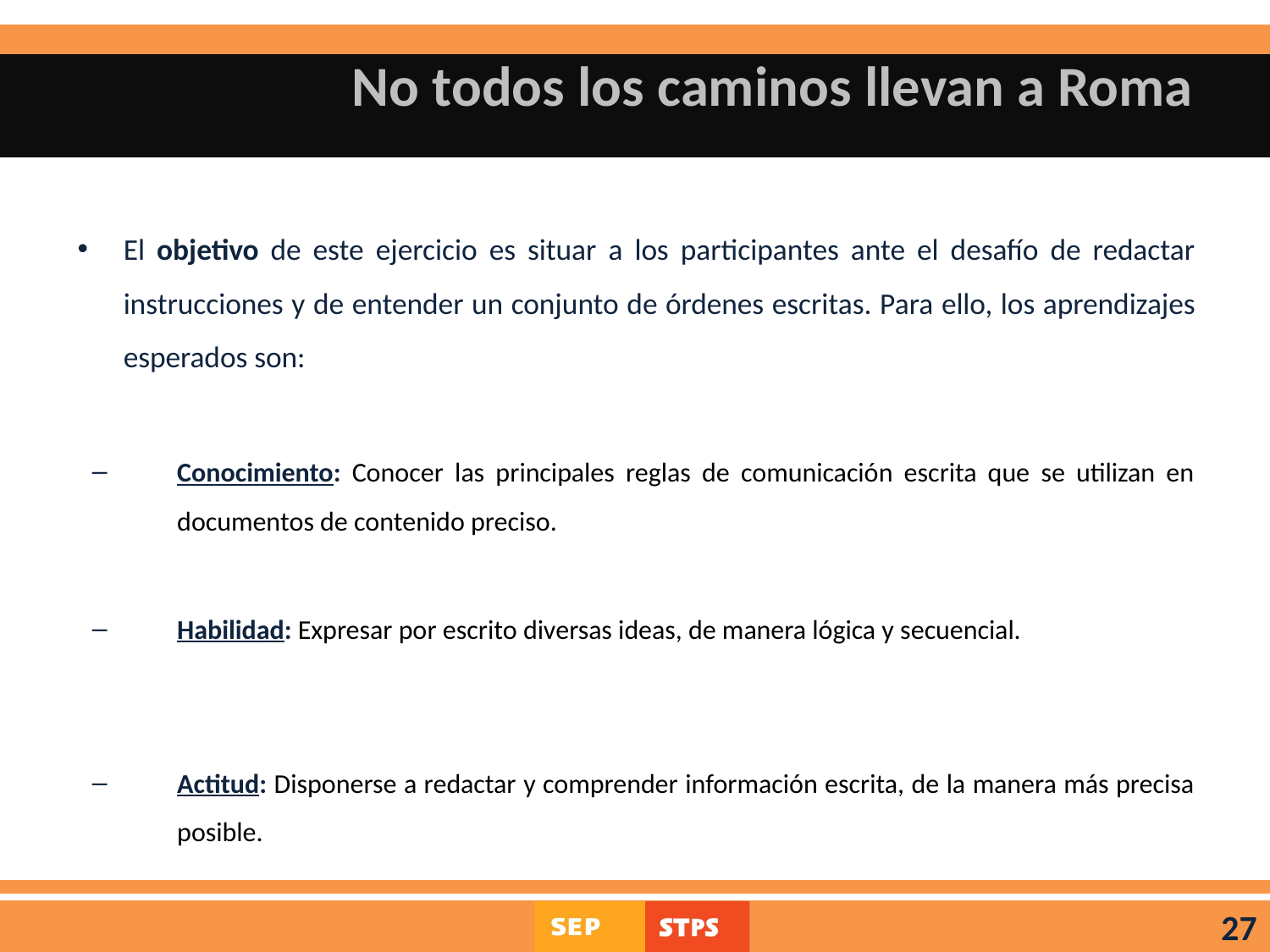

# No todos los caminos llevan a Roma
El objetivo de este ejercicio es situar a los participantes ante el desafío de redactar instrucciones y de entender un conjunto de órdenes escritas. Para ello, los aprendizajes esperados son:

Conocimiento: Conocer las principales reglas de comunicación escrita que se utilizan en documentos de contenido preciso.

Habilidad: Expresar por escrito diversas ideas, de manera lógica y secuencial.

Actitud: Disponerse a redactar y comprender información escrita, de la manera más precisa posible.

27